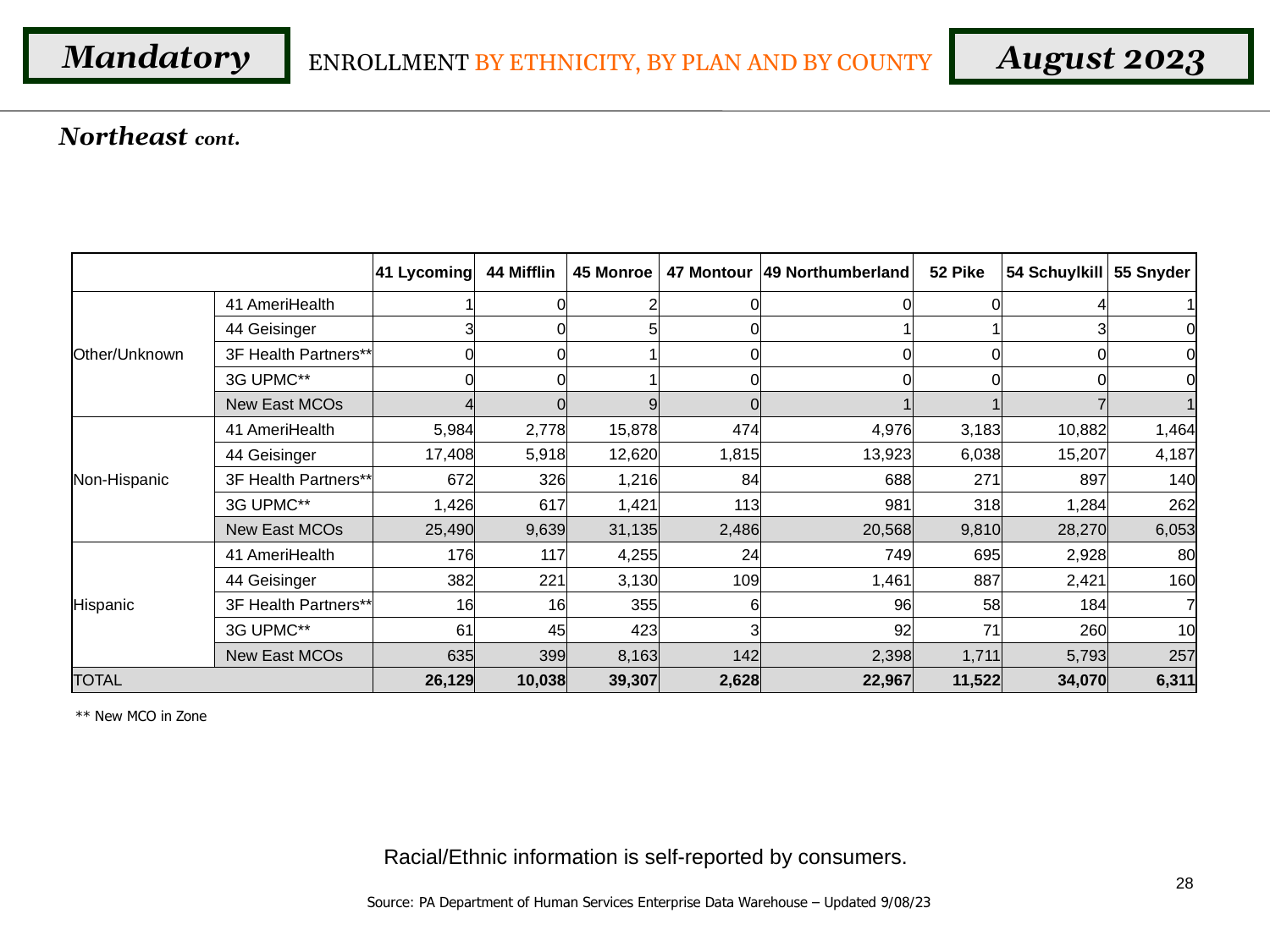

Mandatory
August 2023
ENROLLMENT BY ETHNICITY, BY PLAN AND BY COUNTY

Northeast cont.
|  |  | 41 Lycoming | 44 Mifflin | 45 Monroe | 47 Montour | 49 Northumberland | 52 Pike | 54 Schuylkill | 55 Snyder |
| --- | --- | --- | --- | --- | --- | --- | --- | --- | --- |
| Other/Unknown | 41 AmeriHealth | 1 | 0 | 2 | 0 | 0 | 0 | 4 | 1 |
|  | 44 Geisinger | 3 | 0 | 5 | 0 | 1 | 1 | 3 | 0 |
|  | 3F Health Partners\*\* | 0 | 0 | 1 | 0 | 0 | 0 | 0 | 0 |
|  | 3G UPMC\*\* | 0 | 0 | 1 | 0 | 0 | 0 | 0 | 0 |
|  | New East MCOs | 4 | 0 | 9 | 0 | 1 | 1 | 7 | 1 |
| Non-Hispanic | 41 AmeriHealth | 5,984 | 2,778 | 15,878 | 474 | 4,976 | 3,183 | 10,882 | 1,464 |
|  | 44 Geisinger | 17,408 | 5,918 | 12,620 | 1,815 | 13,923 | 6,038 | 15,207 | 4,187 |
|  | 3F Health Partners\*\* | 672 | 326 | 1,216 | 84 | 688 | 271 | 897 | 140 |
|  | 3G UPMC\*\* | 1,426 | 617 | 1,421 | 113 | 981 | 318 | 1,284 | 262 |
|  | New East MCOs | 25,490 | 9,639 | 31,135 | 2,486 | 20,568 | 9,810 | 28,270 | 6,053 |
| Hispanic | 41 AmeriHealth | 176 | 117 | 4,255 | 24 | 749 | 695 | 2,928 | 80 |
|  | 44 Geisinger | 382 | 221 | 3,130 | 109 | 1,461 | 887 | 2,421 | 160 |
|  | 3F Health Partners\*\* | 16 | 16 | 355 | 6 | 96 | 58 | 184 | 7 |
|  | 3G UPMC\*\* | 61 | 45 | 423 | 3 | 92 | 71 | 260 | 10 |
|  | New East MCOs | 635 | 399 | 8,163 | 142 | 2,398 | 1,711 | 5,793 | 257 |
| TOTAL |  | 26,129 | 10,038 | 39,307 | 2,628 | 22,967 | 11,522 | 34,070 | 6,311 |
** New MCO in Zone
Racial/Ethnic information is self-reported by consumers.
28
Source: PA Department of Human Services Enterprise Data Warehouse – Updated 9/08/23